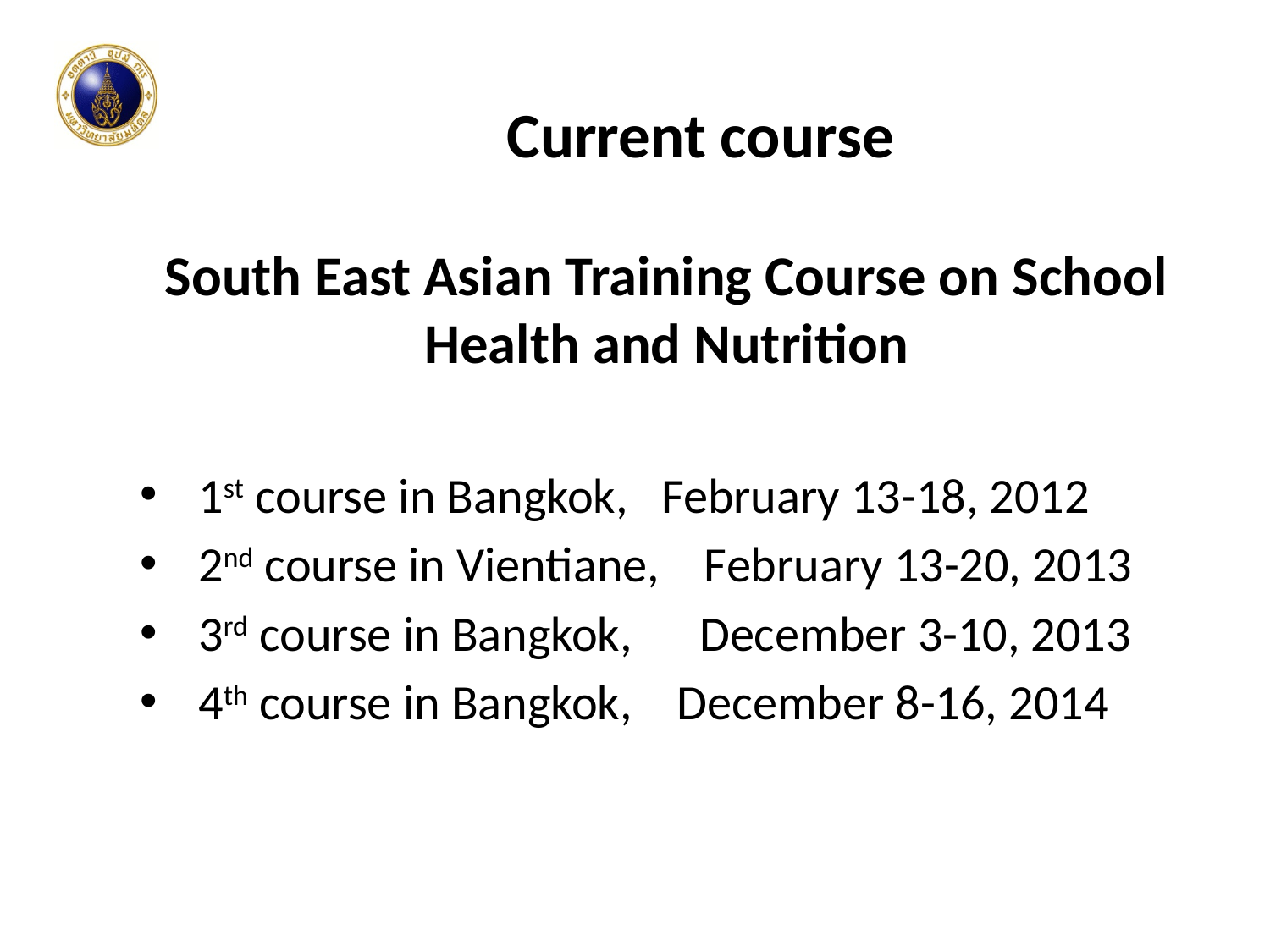

# Current course
South East Asian Training Course on School Health and Nutrition

 1st course in Bangkok,   February 13-18, 2012
 2nd course in Vientiane,    February 13-20, 2013
 3rd course in Bangkok,      December 3-10, 2013
 4th course in Bangkok,    December 8-16, 2014